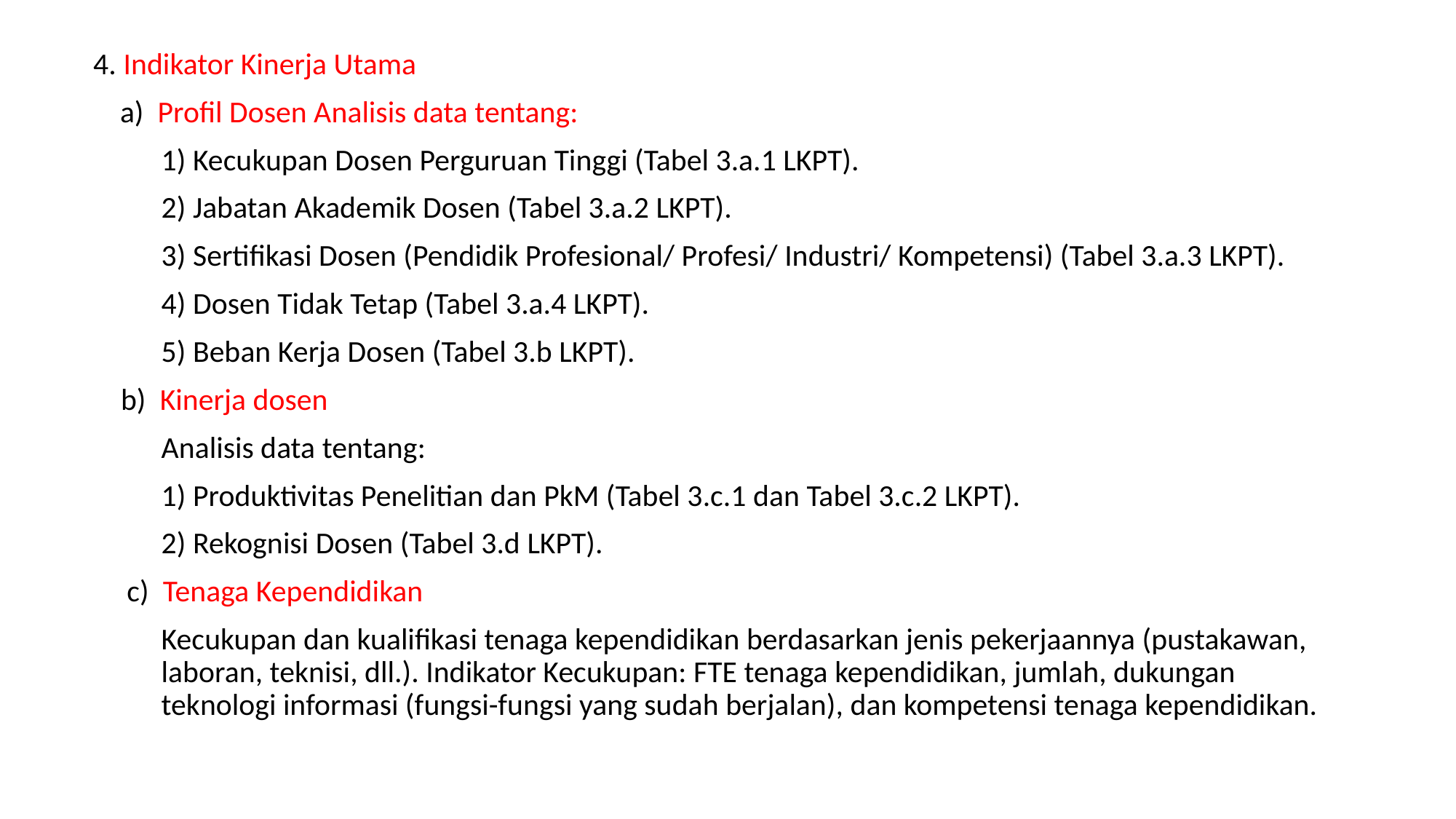

4. Indikator Kinerja Utama
a)  Profil Dosen Analisis data tentang:
1) Kecukupan Dosen Perguruan Tinggi (Tabel 3.a.1 LKPT).
2) Jabatan Akademik Dosen (Tabel 3.a.2 LKPT).
3) Sertifikasi Dosen (Pendidik Profesional/ Profesi/ Industri/ Kompetensi) (Tabel 3.a.3 LKPT).
4) Dosen Tidak Tetap (Tabel 3.a.4 LKPT).
5) Beban Kerja Dosen (Tabel 3.b LKPT).
 b)  Kinerja dosen
Analisis data tentang:
1) Produktivitas Penelitian dan PkM (Tabel 3.c.1 dan Tabel 3.c.2 LKPT).
2) Rekognisi Dosen (Tabel 3.d LKPT).
 c)  Tenaga Kependidikan
Kecukupan dan kualifikasi tenaga kependidikan berdasarkan jenis pekerjaannya (pustakawan, laboran, teknisi, dll.). Indikator Kecukupan: FTE tenaga kependidikan, jumlah, dukungan teknologi informasi (fungsi-fungsi yang sudah berjalan), dan kompetensi tenaga kependidikan.